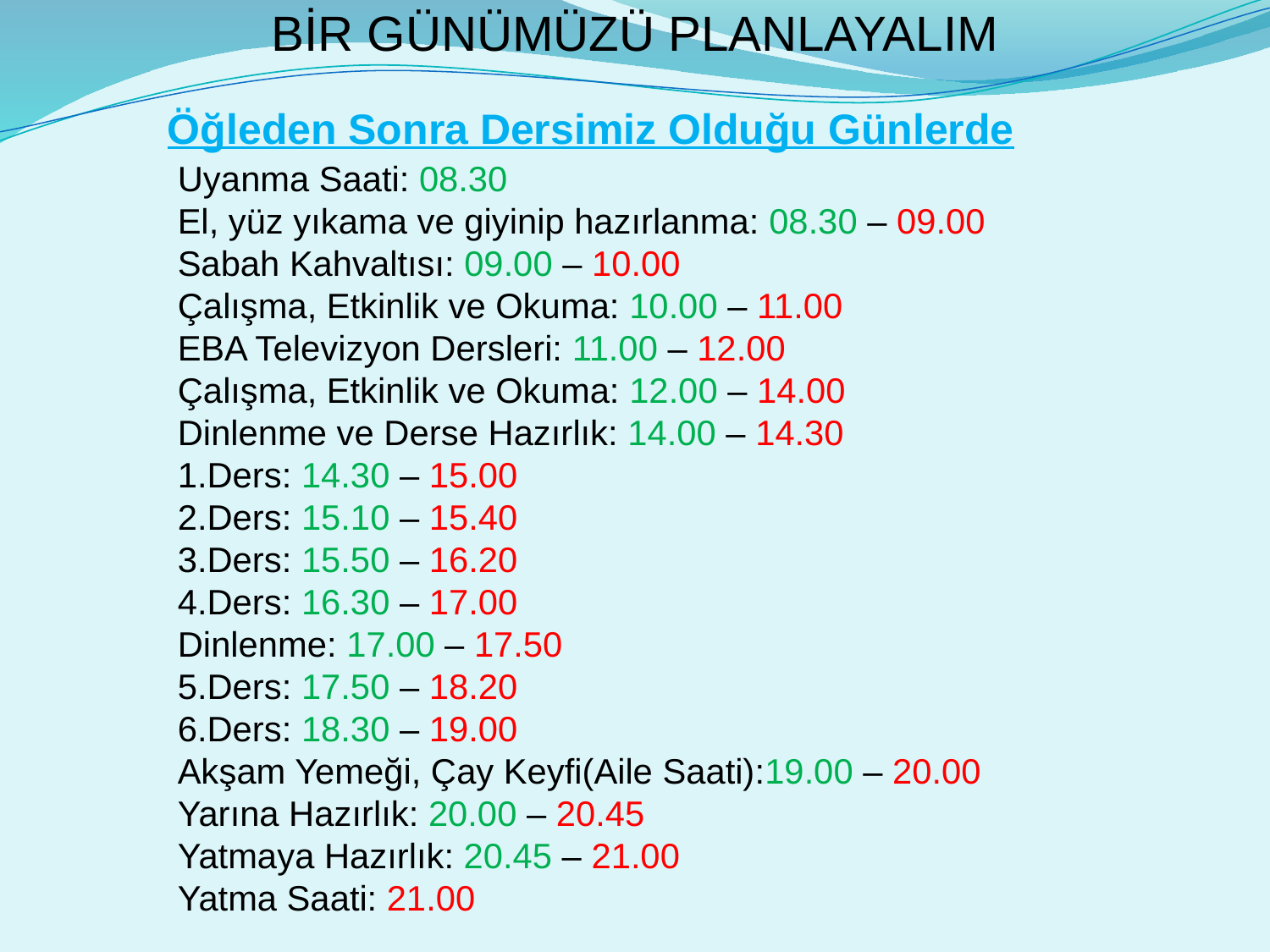

BİR GÜNÜMÜZÜ PLANLAYALIM
Öğleden Sonra Dersimiz Olduğu Günlerde
Uyanma Saati: 08.30
El, yüz yıkama ve giyinip hazırlanma: 08.30 – 09.00
Sabah Kahvaltısı: 09.00 – 10.00
Çalışma, Etkinlik ve Okuma: 10.00 – 11.00
EBA Televizyon Dersleri: 11.00 – 12.00
Çalışma, Etkinlik ve Okuma: 12.00 – 14.00
Dinlenme ve Derse Hazırlık: 14.00 – 14.30
1.Ders: 14.30 – 15.00
2.Ders: 15.10 – 15.40
3.Ders: 15.50 – 16.20
4.Ders: 16.30 – 17.00
Dinlenme: 17.00 – 17.50
5.Ders: 17.50 – 18.20
6.Ders: 18.30 – 19.00
Akşam Yemeği, Çay Keyfi(Aile Saati):19.00 – 20.00
Yarına Hazırlık: 20.00 – 20.45
Yatmaya Hazırlık: 20.45 – 21.00
Yatma Saati: 21.00